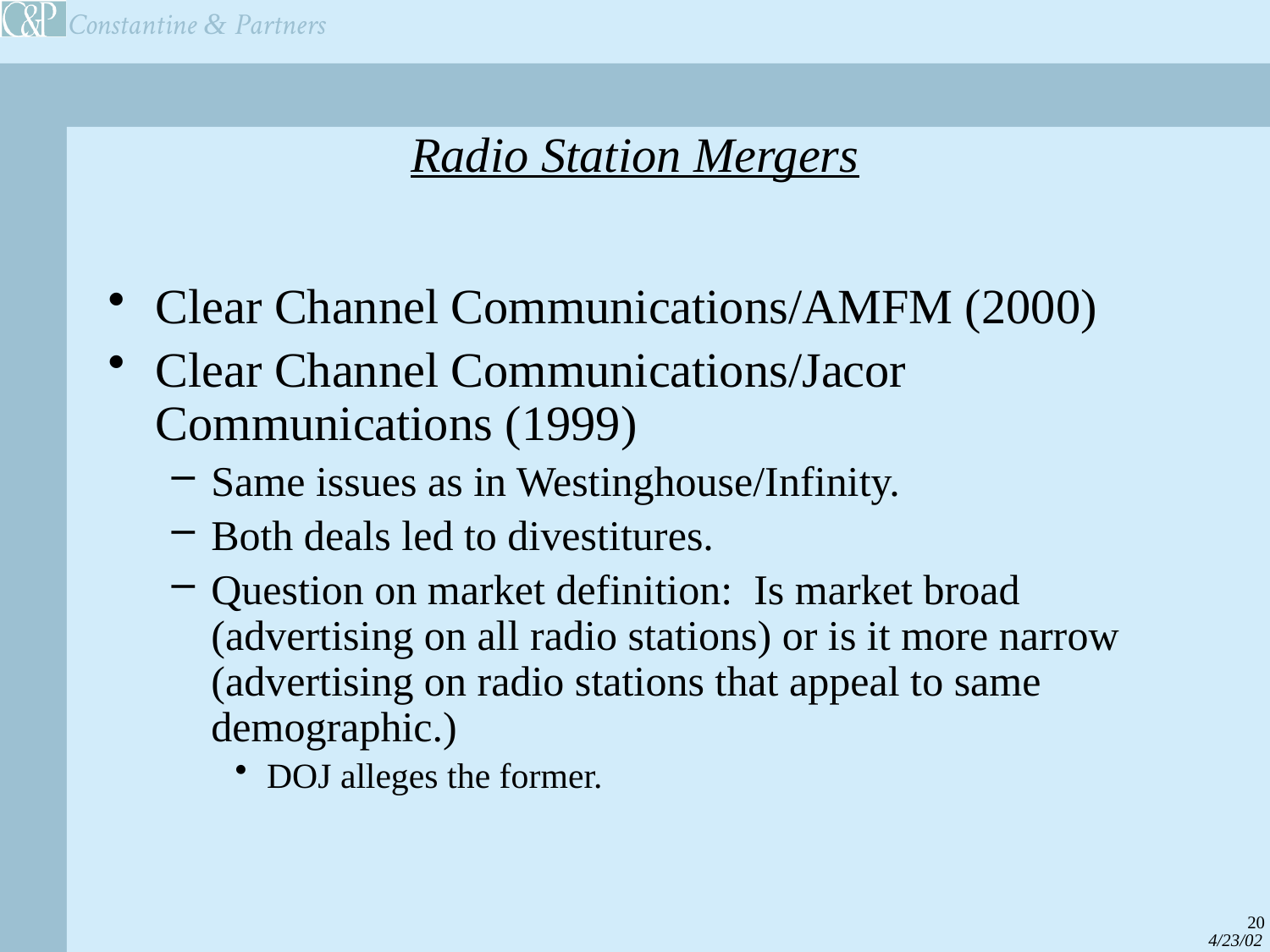

# Radio Station Mergers
Clear Channel Communications/AMFM (2000)
Clear Channel Communications/Jacor Communications (1999)
Same issues as in Westinghouse/Infinity.
Both deals led to divestitures.
Question on market definition:  Is market broad (advertising on all radio stations) or is it more narrow (advertising on radio stations that appeal to same demographic.)
DOJ alleges the former.